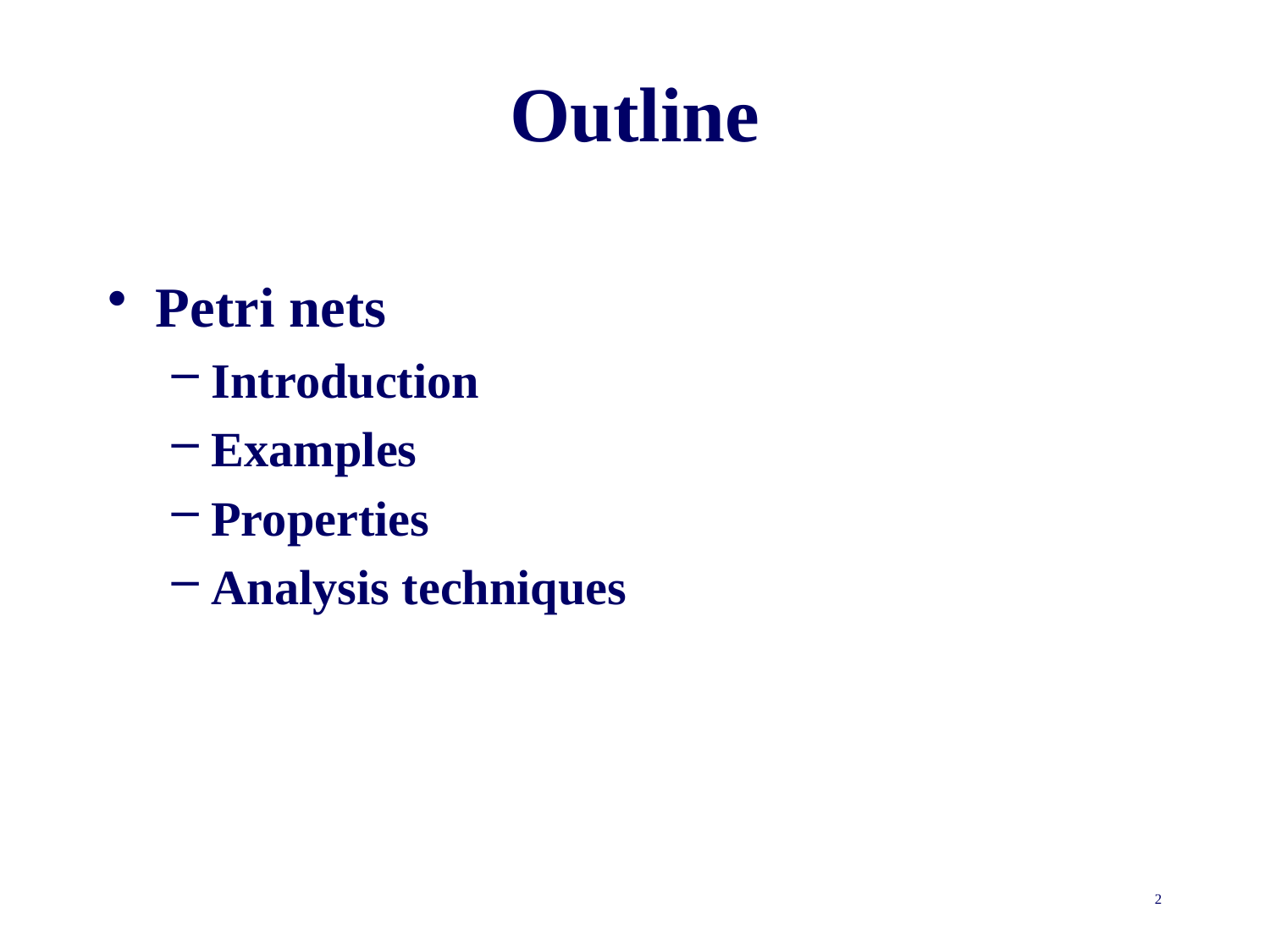

# Outline
Petri nets
Introduction
Examples
Properties
Analysis techniques
2